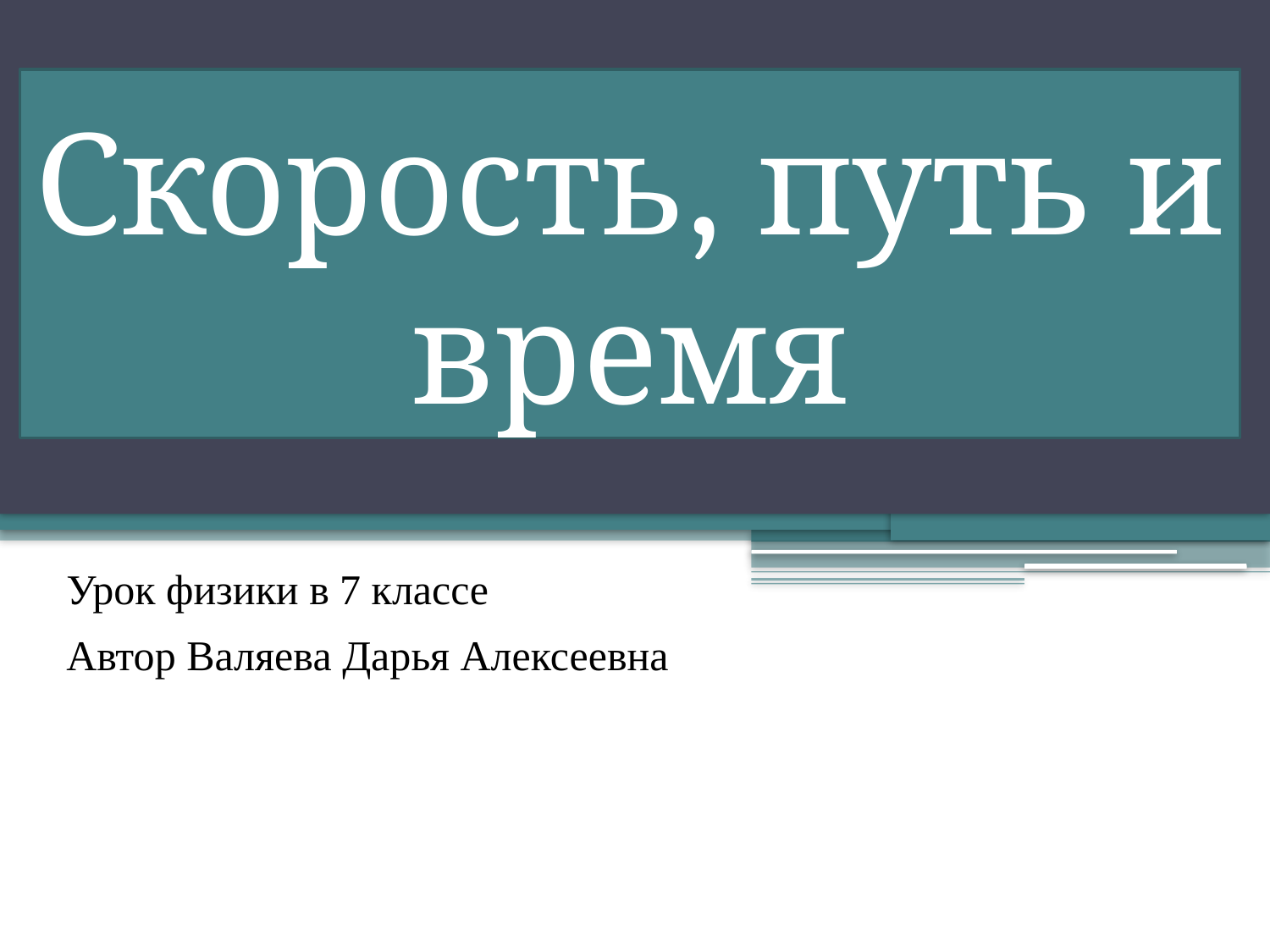

# Скорость, путь и время
Урок физики в 7 классе
Автор Валяева Дарья Алексеевна